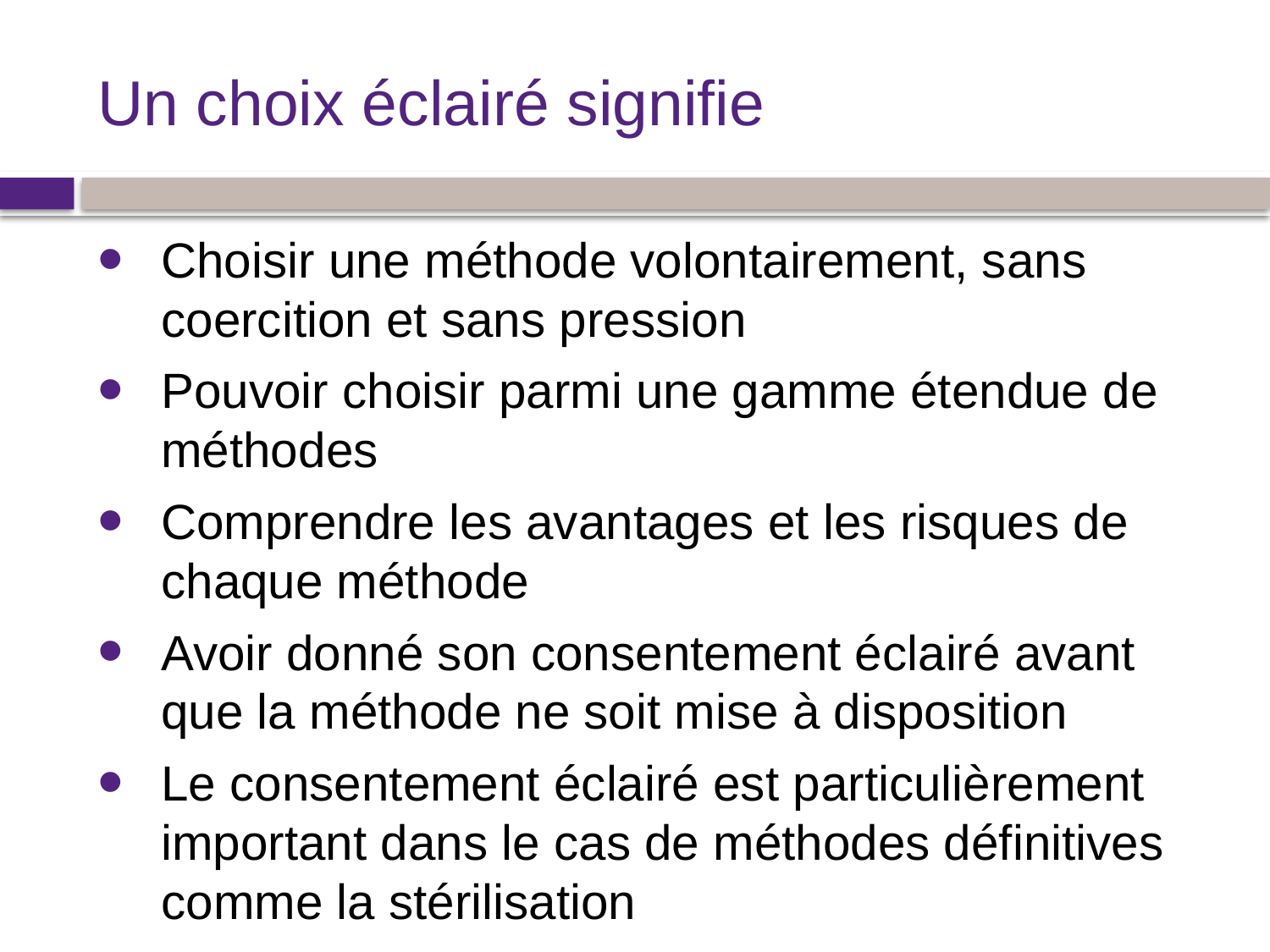

# Un choix éclairé signifie
Choisir une méthode volontairement, sans coercition et sans pression
Pouvoir choisir parmi une gamme étendue de méthodes
Comprendre les avantages et les risques de chaque méthode
Avoir donné son consentement éclairé avant que la méthode ne soit mise à disposition
Le consentement éclairé est particulièrement important dans le cas de méthodes définitives comme la stérilisation